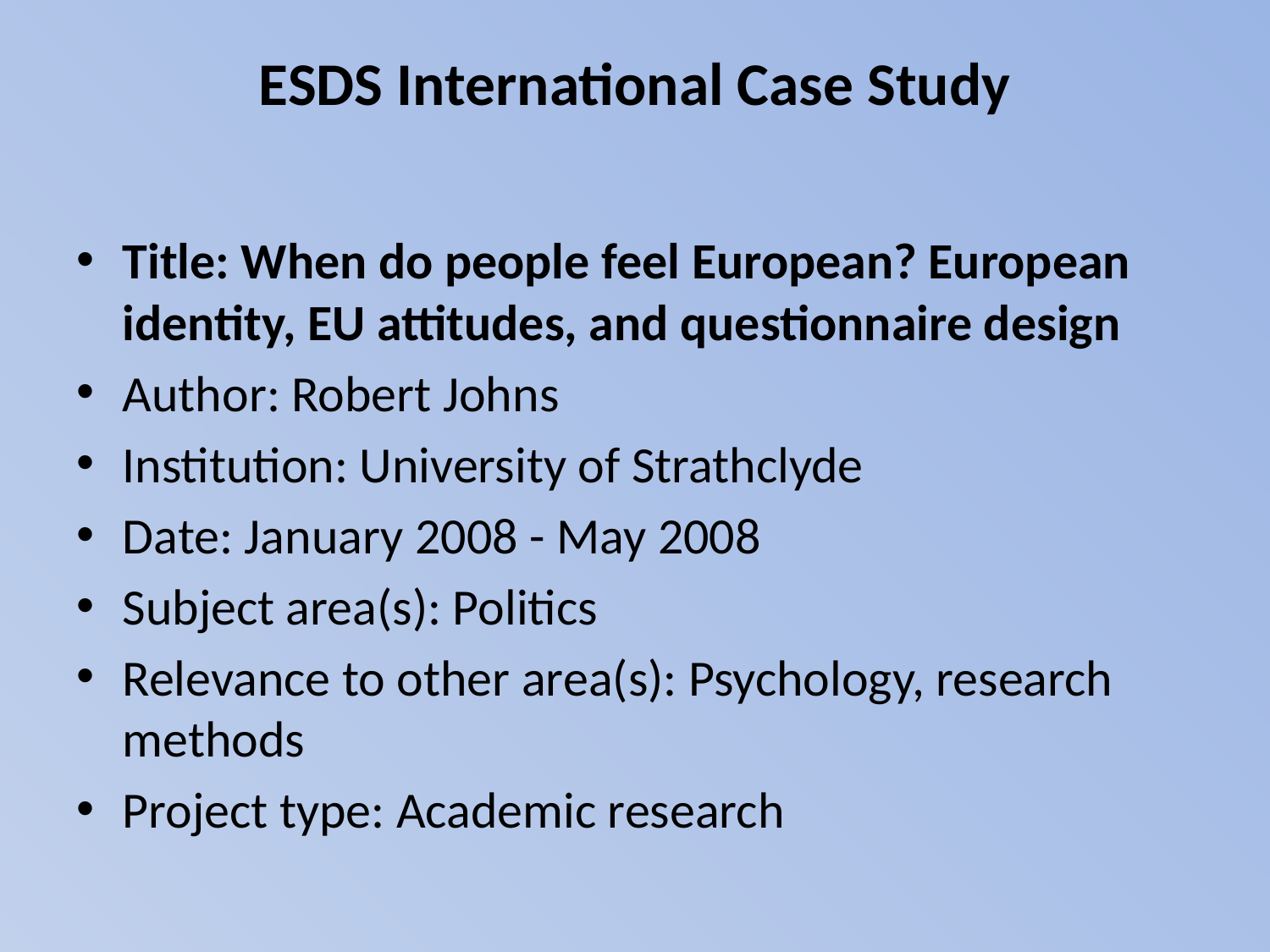

# ESDS International Case Study
Title: When do people feel European? European identity, EU attitudes, and questionnaire design
Author: Robert Johns
Institution: University of Strathclyde
Date: January 2008 - May 2008
Subject area(s): Politics
Relevance to other area(s): Psychology, research methods
Project type: Academic research